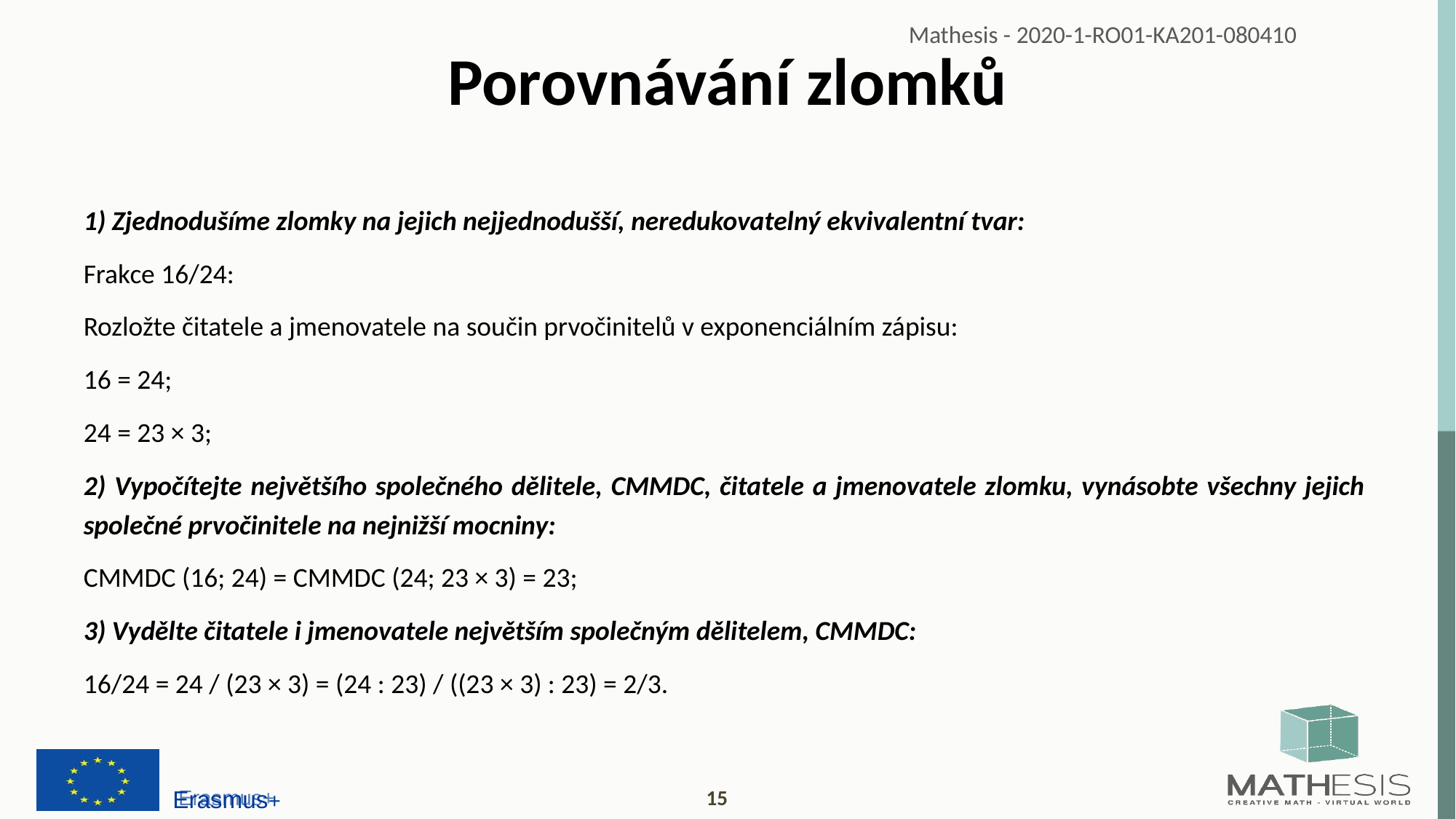

# Porovnávání zlomků
1) Zjednodušíme zlomky na jejich nejjednodušší, neredukovatelný ekvivalentní tvar:
Frakce 16/24:
Rozložte čitatele a jmenovatele na součin prvočinitelů v exponenciálním zápisu:
16 = 24;
24 = 23 × 3;
2) Vypočítejte největšího společného dělitele, CMMDC, čitatele a jmenovatele zlomku, vynásobte všechny jejich společné prvočinitele na nejnižší mocniny:
CMMDC (16; 24) = CMMDC (24; 23 × 3) = 23;
3) Vydělte čitatele i jmenovatele největším společným dělitelem, CMMDC:
16/24 = 24 / (23 × 3) = (24 : 23) / ((23 × 3) : 23) = 2/3.